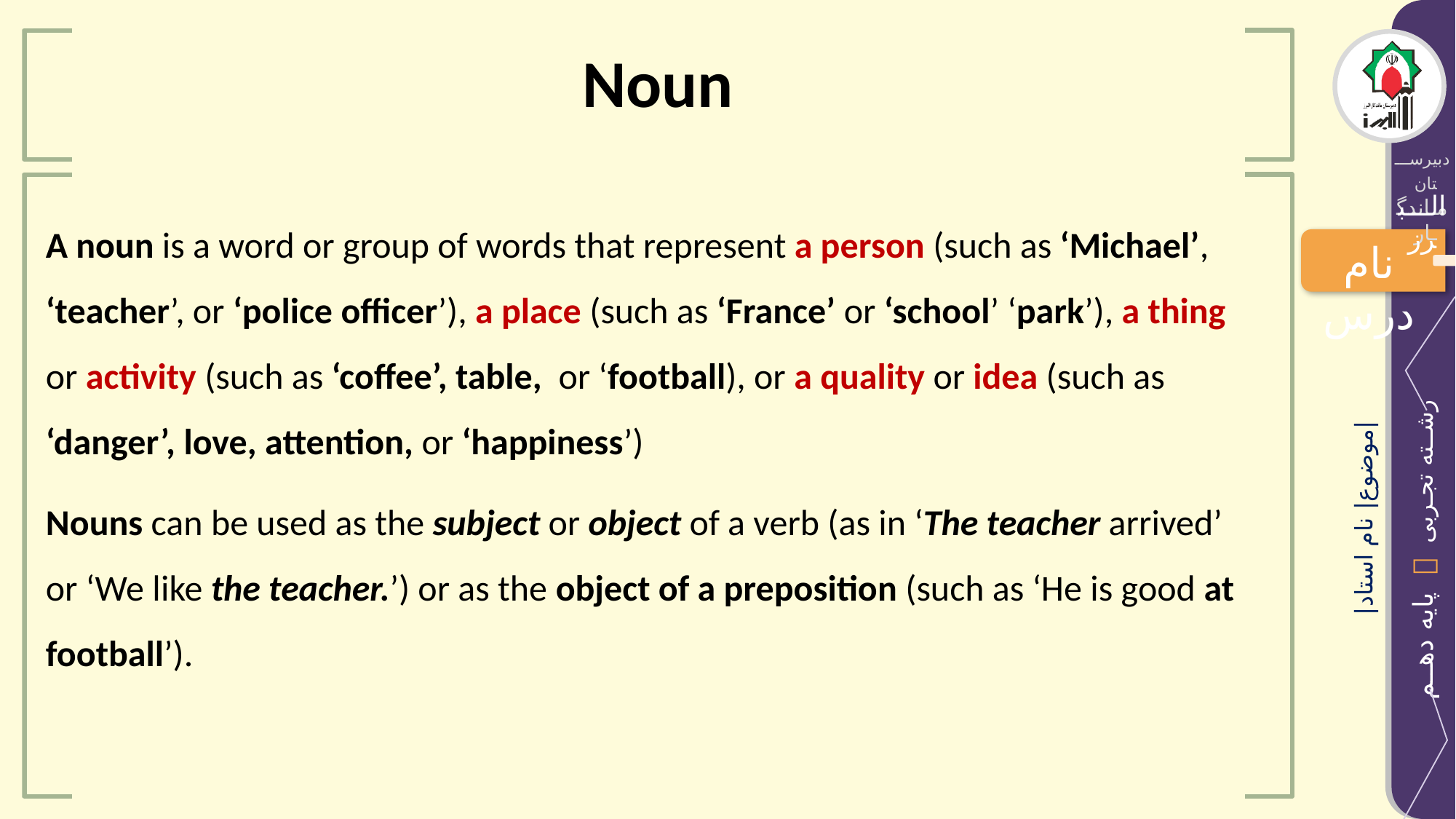

Noun
A noun is a word or group of words that represent a person (such as ‘Michael’, ‘teacher’, or ‘police officer’), a place (such as ‘France’ or ‘school’ ‘park’), a thing or activity (such as ‘coffee’, table,  or ‘football), or a quality or idea (such as ‘danger’, love, attention, or ‘happiness’)
Nouns can be used as the subject or object of a verb (as in ‘The teacher arrived’ or ‘We like the teacher.’) or as the object of a preposition (such as ‘He is good at football’).